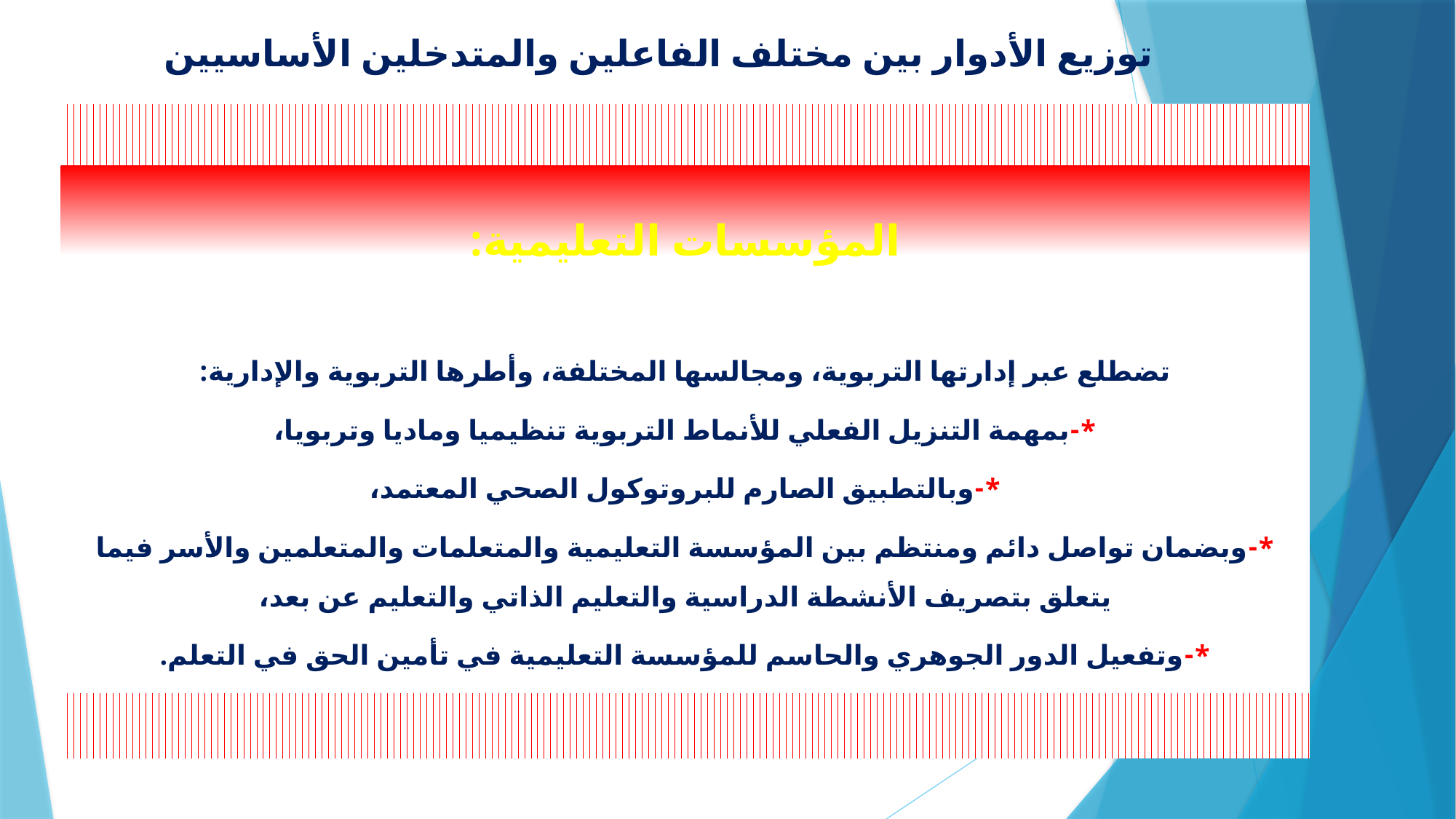

# توزيع الأدوار بين مختلف الفاعلين والمتدخلين الأساسيين
المؤسسات التعليمية:

تضطلع عبر إدارتها التربوية، ومجالسها المختلفة، وأطرها التربوية والإدارية:
*-بمهمة التنزيل الفعلي للأنماط التربوية تنظيميا وماديا وتربويا،
*-وبالتطبيق الصارم للبروتوكول الصحي المعتمد،
*-وبضمان تواصل دائم ومنتظم بين المؤسسة التعليمية والمتعلمات والمتعلمين والأسر فيما يتعلق بتصريف الأنشطة الدراسية والتعليم الذاتي والتعليم عن بعد،
*-وتفعيل الدور الجوهري والحاسم للمؤسسة التعليمية في تأمين الحق في التعلم.